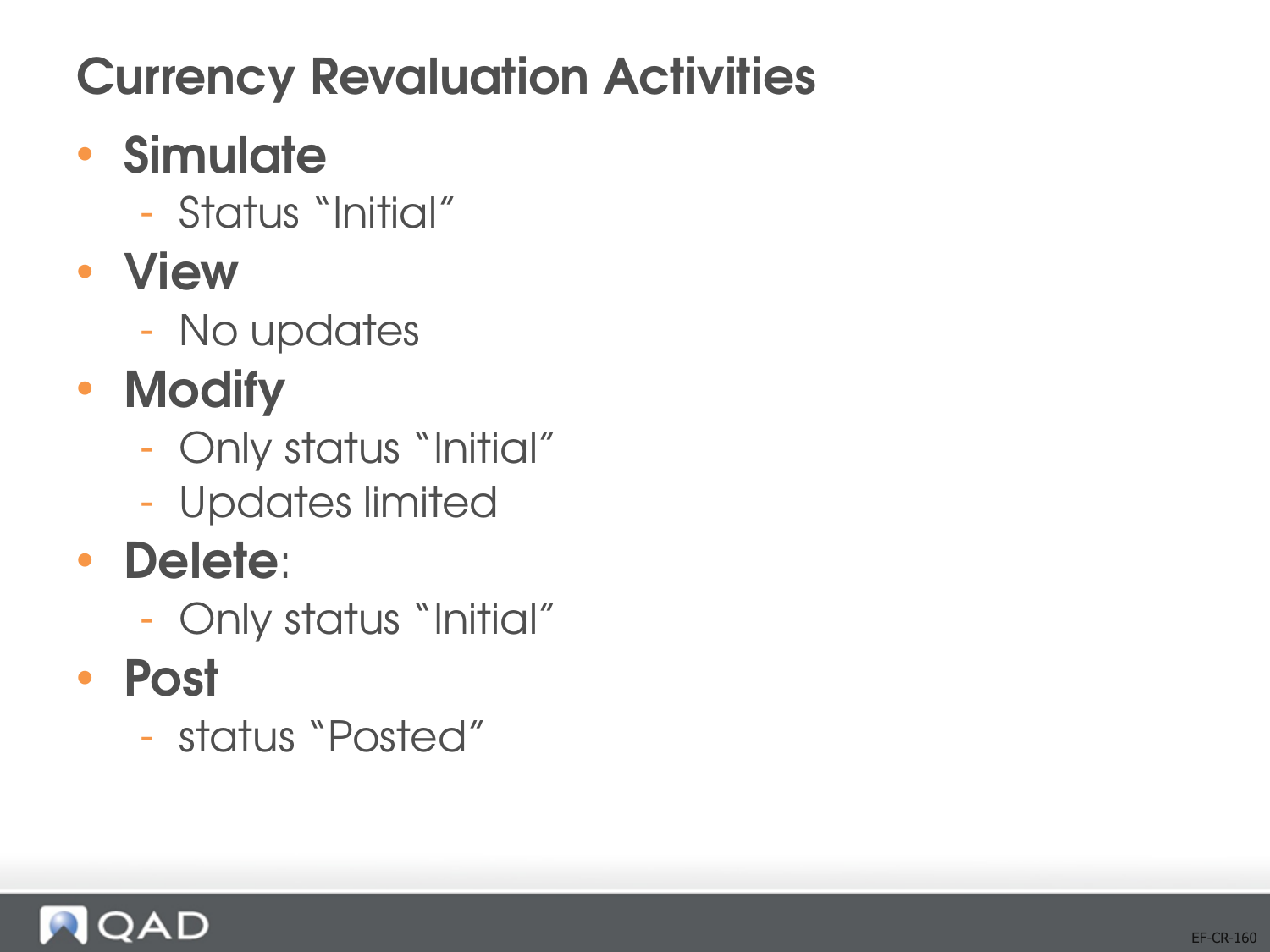

# Currency Revaluation Activities
Simulate
Status “Initial”
View
No updates
Modify
Only status “Initial”
Updates limited
Delete:
Only status “Initial”
Post
status “Posted”
EF-CR-160